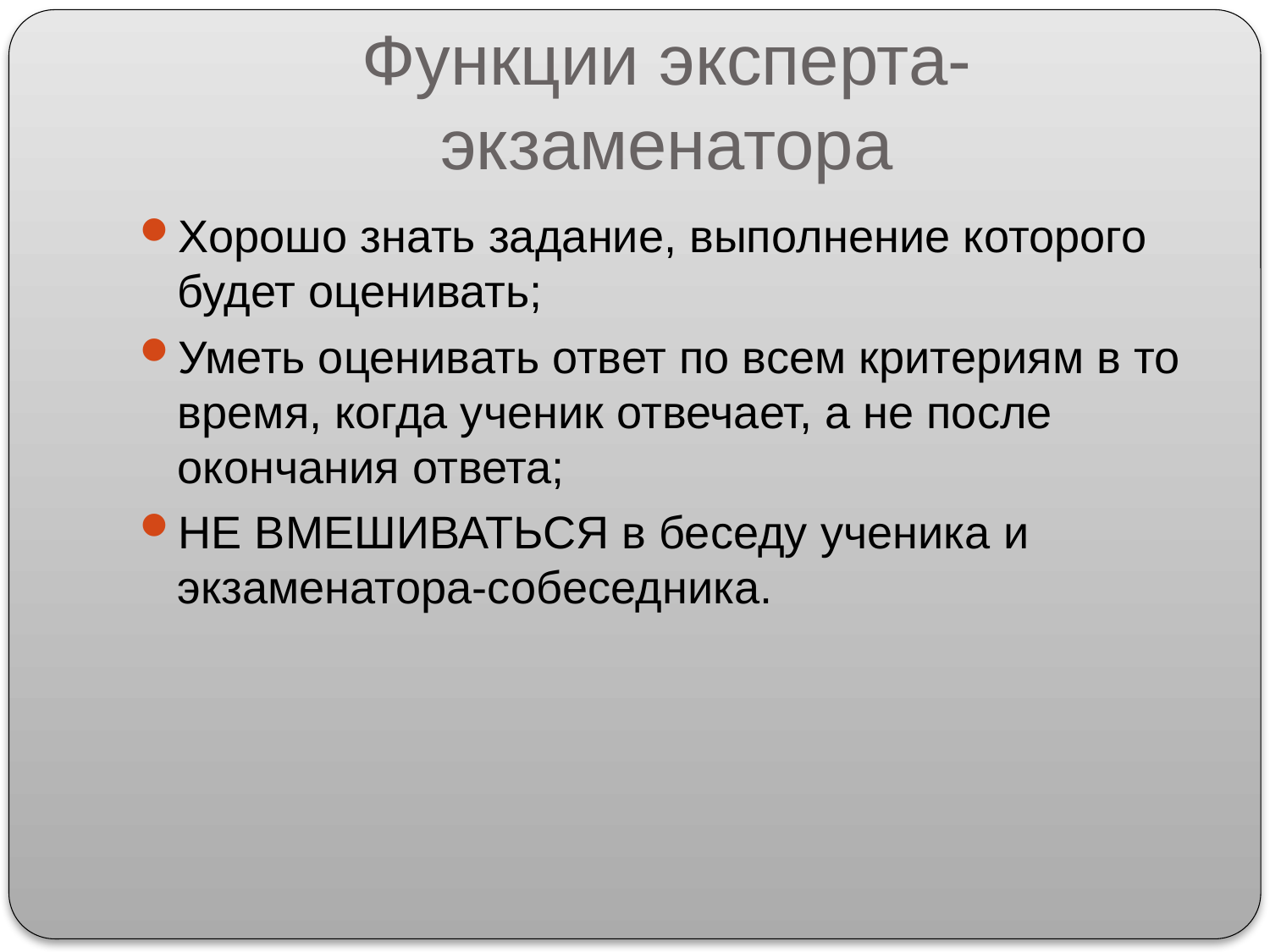

# Функции эксперта-экзаменатора
Хорошо знать задание, выполнение которого будет оценивать;
Уметь оценивать ответ по всем критериям в то время, когда ученик отвечает, а не после окончания ответа;
НЕ ВМЕШИВАТЬСЯ в беседу ученика и экзаменатора-собеседника.